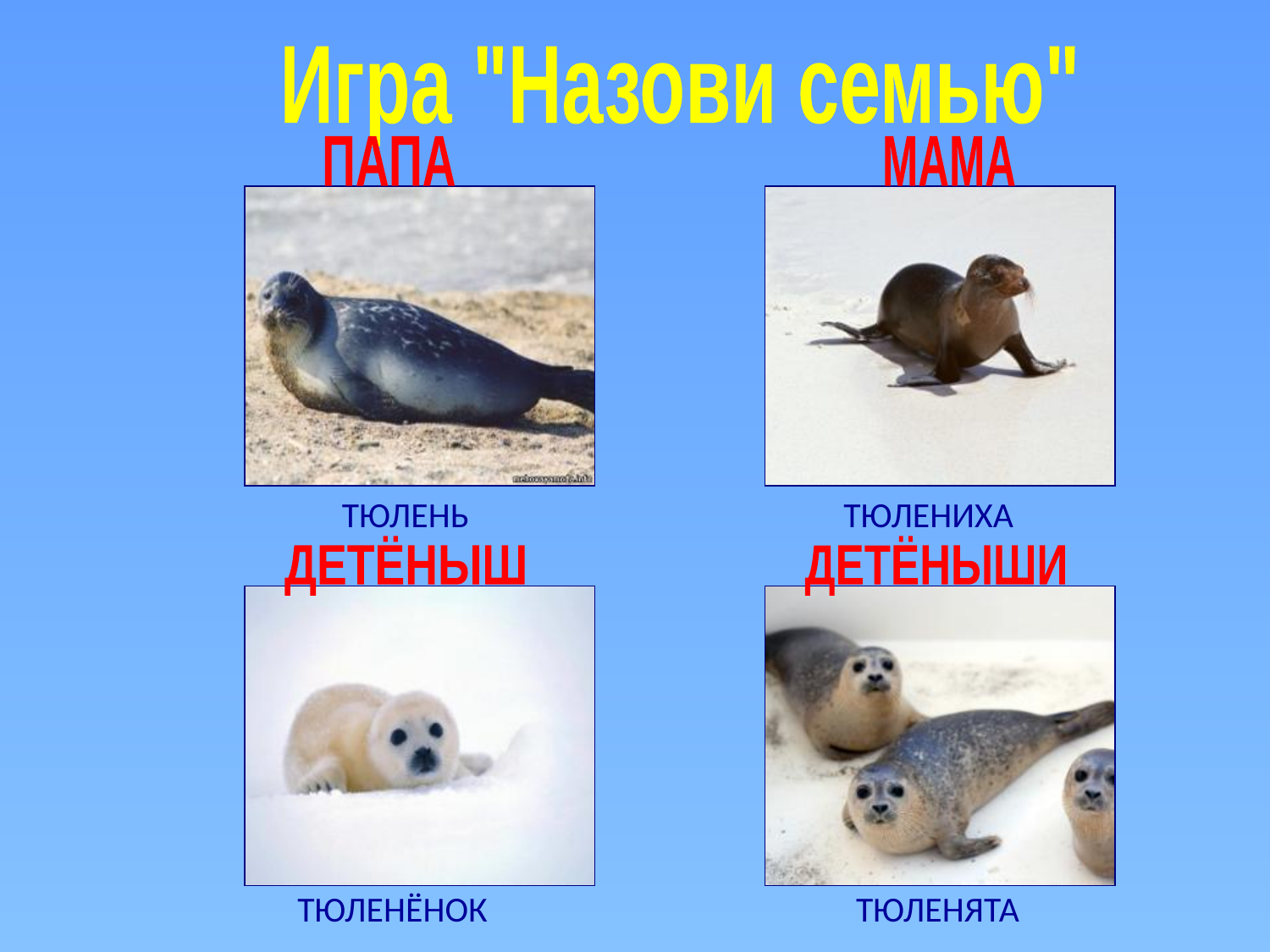

Игра "Назови семью"
ПАПА
МАМА

ТЮЛЕНЬ
ТЮЛЕНИХА
ДЕТЁНЫШ
ДЕТЁНЫШИ

ТЮЛЕНЁНОК
ТЮЛЕНЯТА